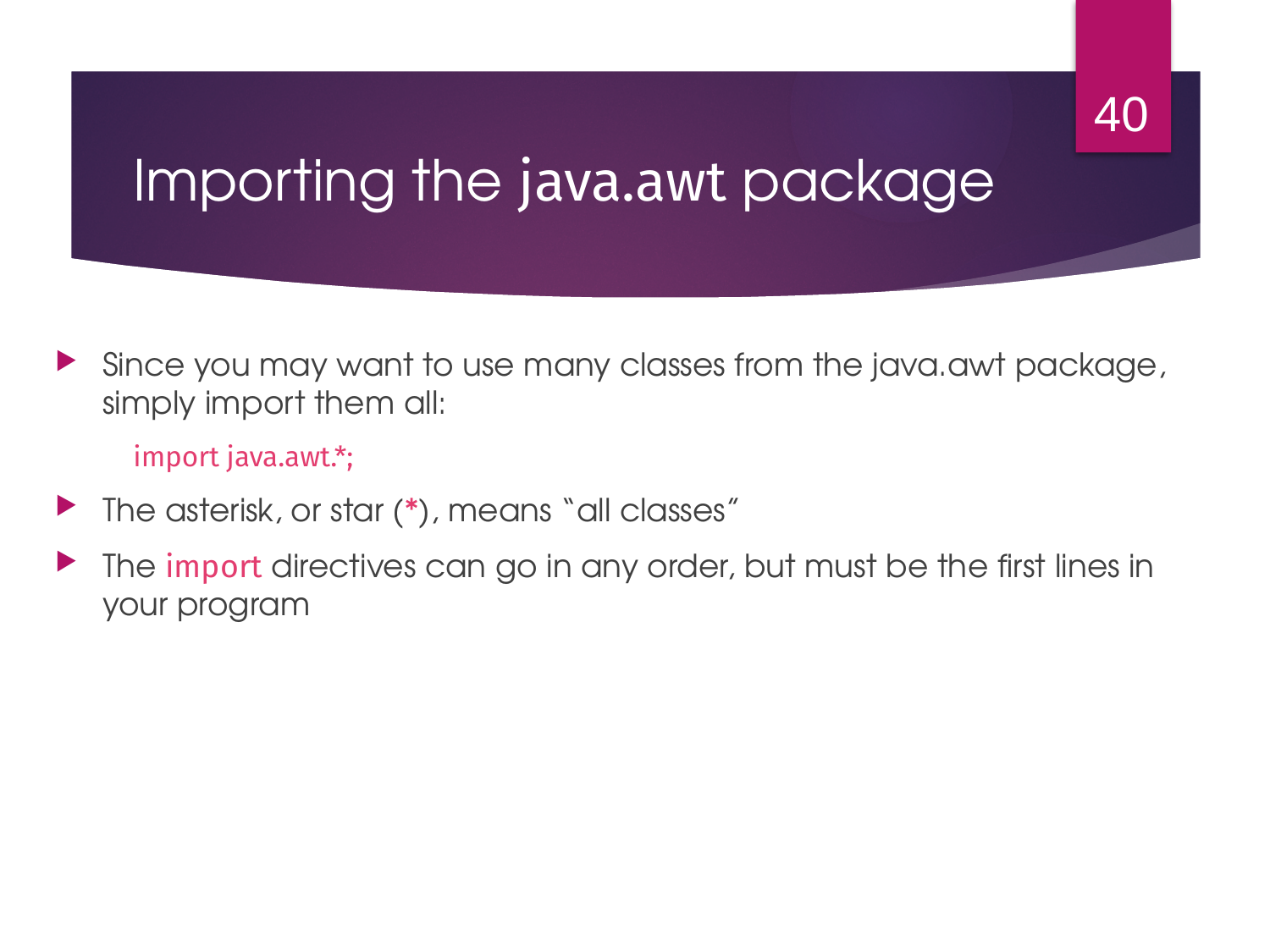

# Importing the java.awt package
Since you may want to use many classes from the java.awt package, simply import them all:
   import java.awt.*;
The asterisk, or star (*), means “all classes”
The import directives can go in any order, but must be the first lines in your program
40